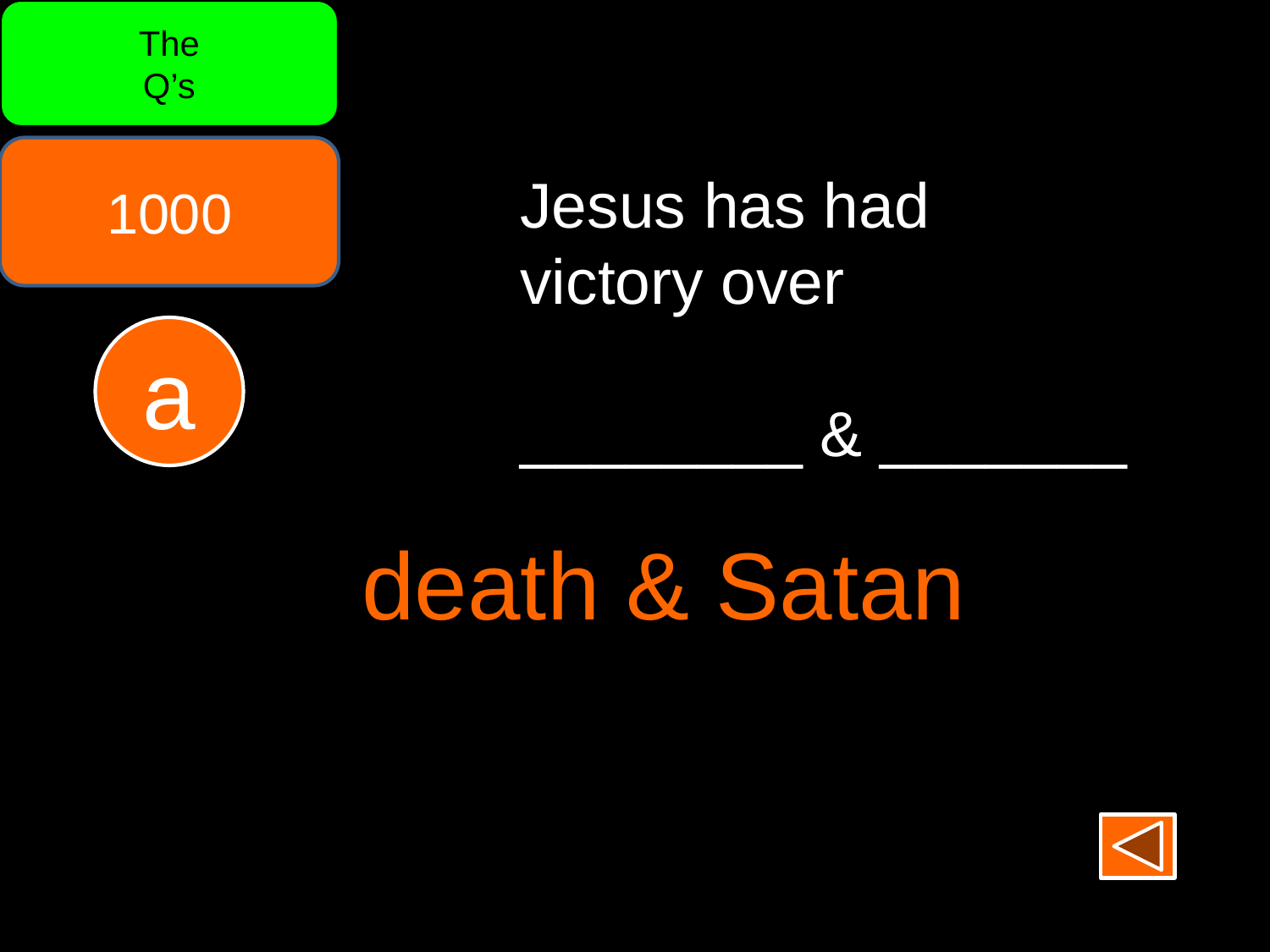

The
Q’s
1000
Jesus has had
victory over

________ & _______
a
death & Satan